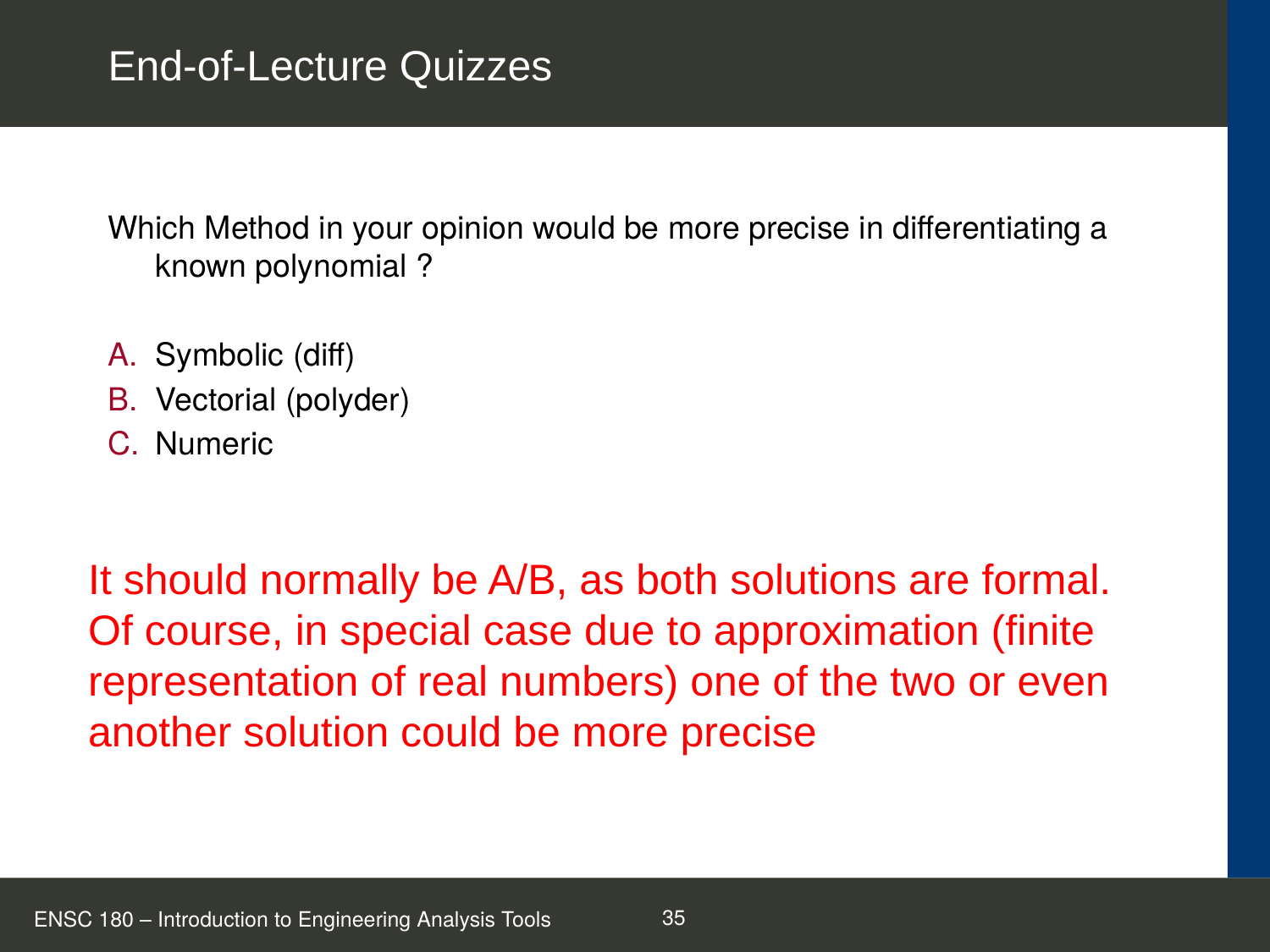

# End-of-Lecture Quizzes
Which Method in your opinion would be more precise in differentiating a known polynomial ?

Symbolic (diff)
Vectorial (polyder)
Numeric

It should normally be A/B, as both solutions are formal.
Of course, in special case due to approximation (finite representation of real numbers) one of the two or even another solution could be more precise
ENSC 180 – Introduction to Engineering Analysis Tools